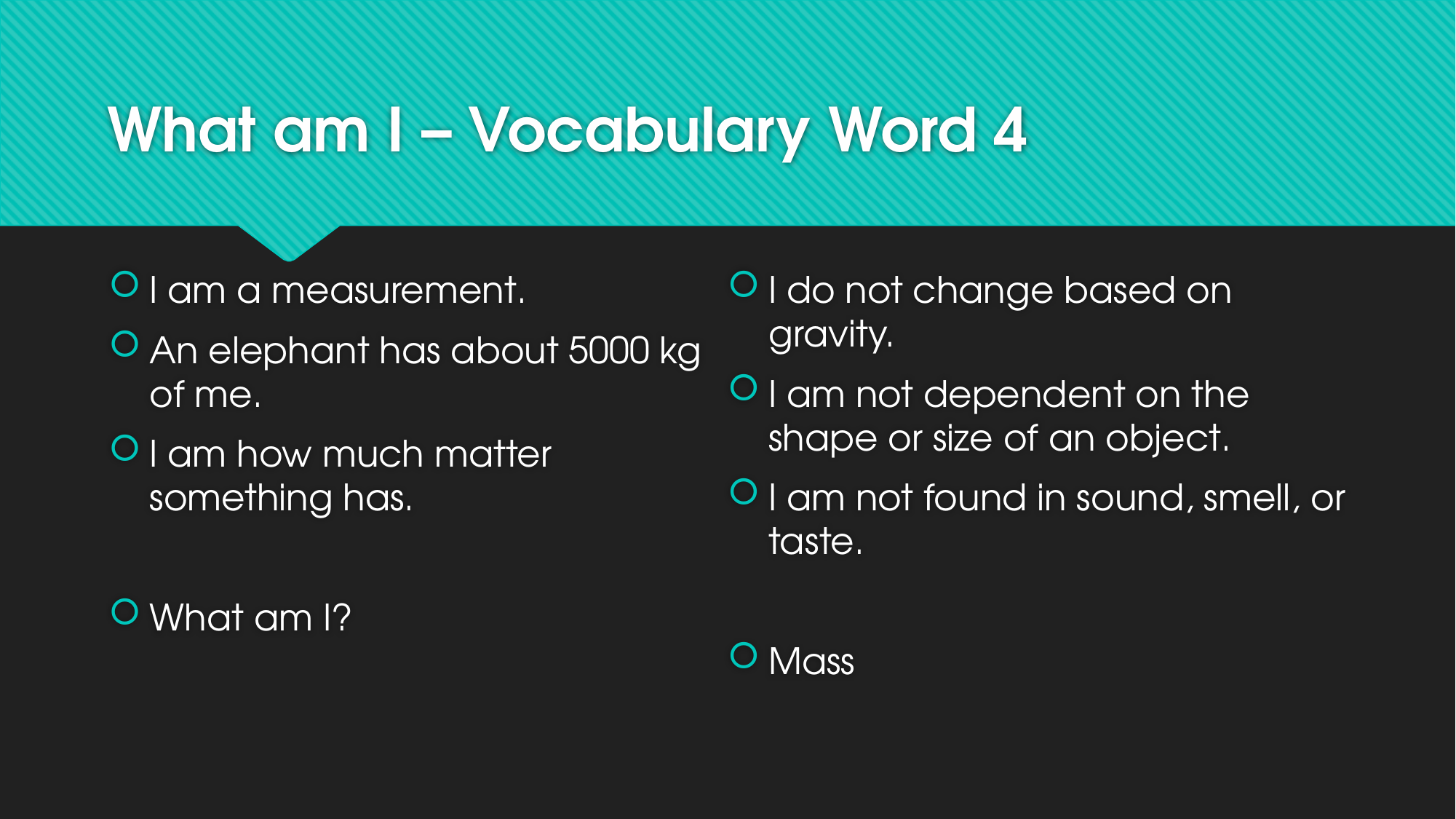

# What am I – Vocabulary Word 4
I am a measurement.
An elephant has about 5000 kg of me.
I am how much matter something has.

What am I?

I do not change based on gravity.
I am not dependent on the shape or size of an object.
I am not found in sound, smell, or taste.

Mass